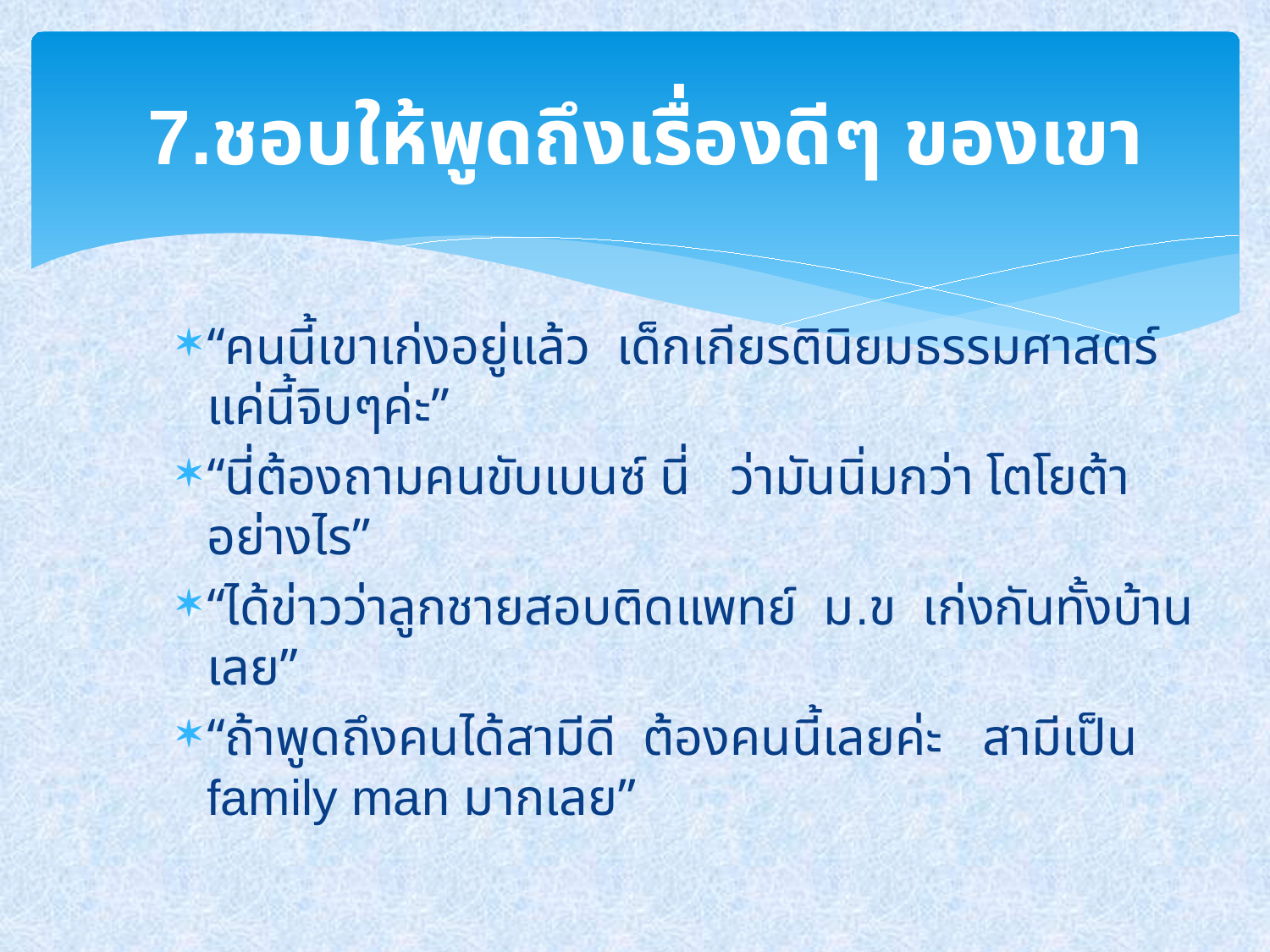

# 7.ชอบให้พูดถึงเรื่องดีๆ ของเขา

“คนนี้เขาเก่งอยู่แล้ว  เด็กเกียรตินิยมธรรมศาสตร์  แค่นี้จิบๆค่ะ”
“นี่ต้องถามคนขับเบนซ์ นี่   ว่ามันนิ่มกว่า โตโยต้า อย่างไร”
“ได้ข่าวว่าลูกชายสอบติดแพทย์  ม.ข  เก่งกันทั้งบ้านเลย”
“ถ้าพูดถึงคนได้สามีดี  ต้องคนนี้เลยค่ะ   สามีเป็น family man มากเลย”